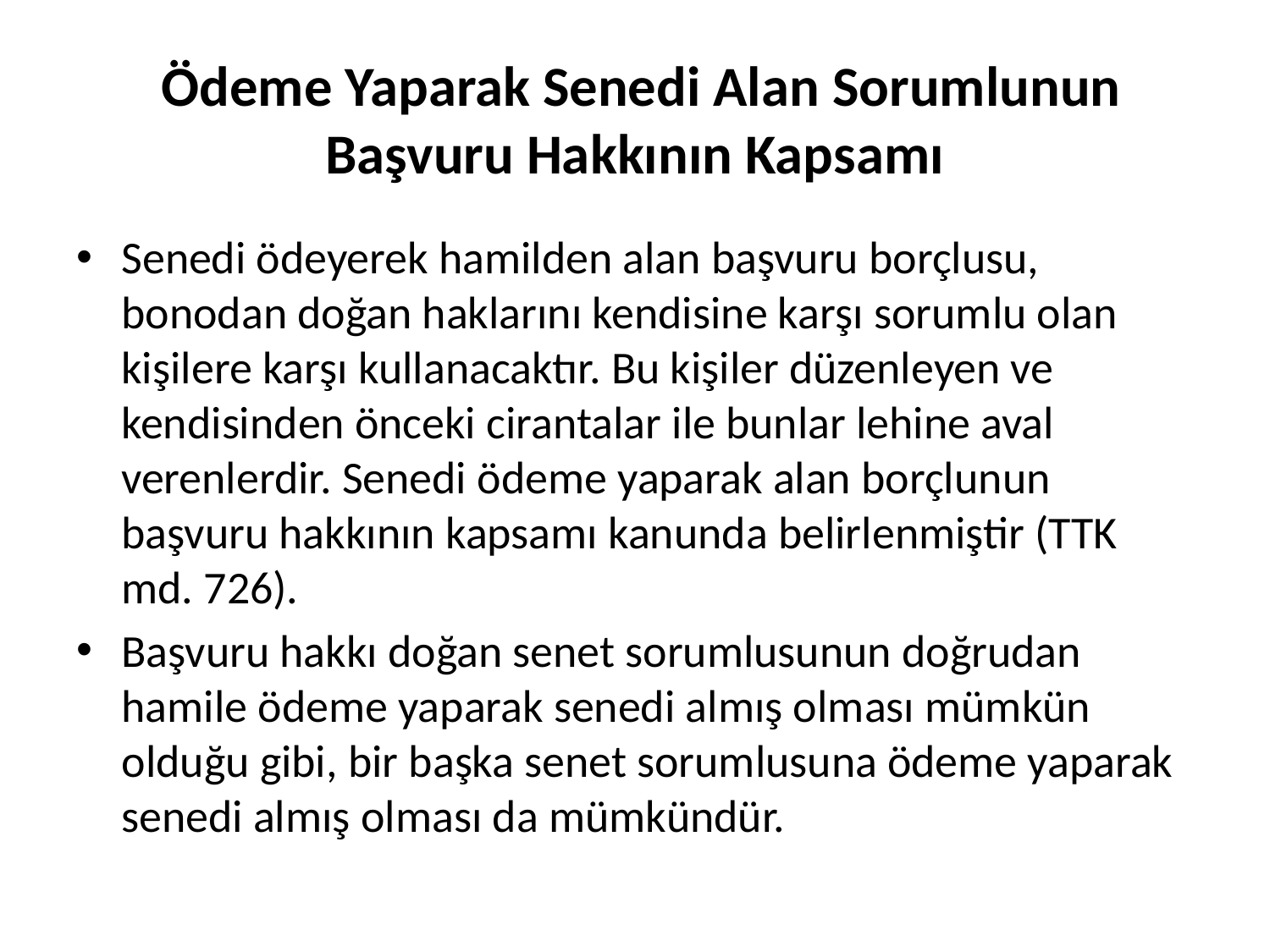

# Ödeme Yaparak Senedi Alan Sorumlunun Başvuru Hakkının Kapsamı
Senedi ödeyerek hamilden alan başvuru borçlusu, bonodan doğan haklarını kendisine karşı sorumlu olan kişilere karşı kullanacaktır. Bu kişiler düzenleyen ve kendisinden önceki cirantalar ile bunlar lehine aval verenlerdir. Senedi ödeme yaparak alan borçlunun başvuru hakkının kapsamı kanunda belirlenmiştir (TTK md. 726).
Başvuru hakkı doğan senet sorumlusunun doğrudan hamile ödeme yaparak senedi almış olması mümkün olduğu gibi, bir başka senet sorumlusuna ödeme yaparak senedi almış olması da mümkündür.